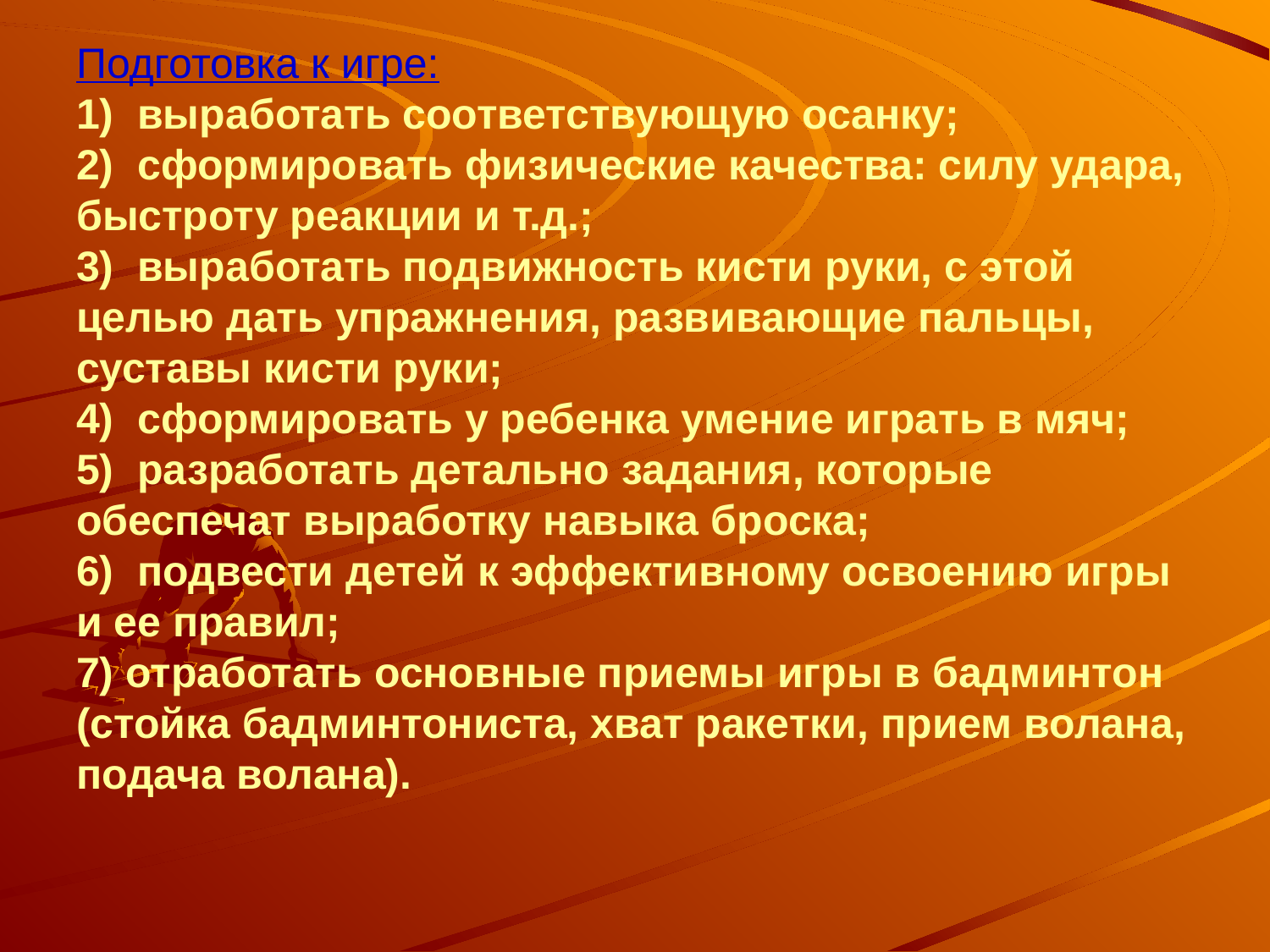

# Подготовка к игре: 1)  выработать соответствующую осанку; 2)  сформировать физические качества: силу удара, быстроту ре­акции и т.д.; 3)  выработать подвижность кисти руки, с этой целью дать уп­ражнения, развивающие пальцы, суставы кисти руки; 4)  сформировать у ребенка умение играть в мяч; 5)  разработать детально задания, которые обеспечат выработку навыка броска; 6)  подвести детей к эффективному освоению игры и ее правил; 7) отработать основные приемы игры в бадминтон (стойка бад­минтониста, хват ракетки, прием волана, подача волана).